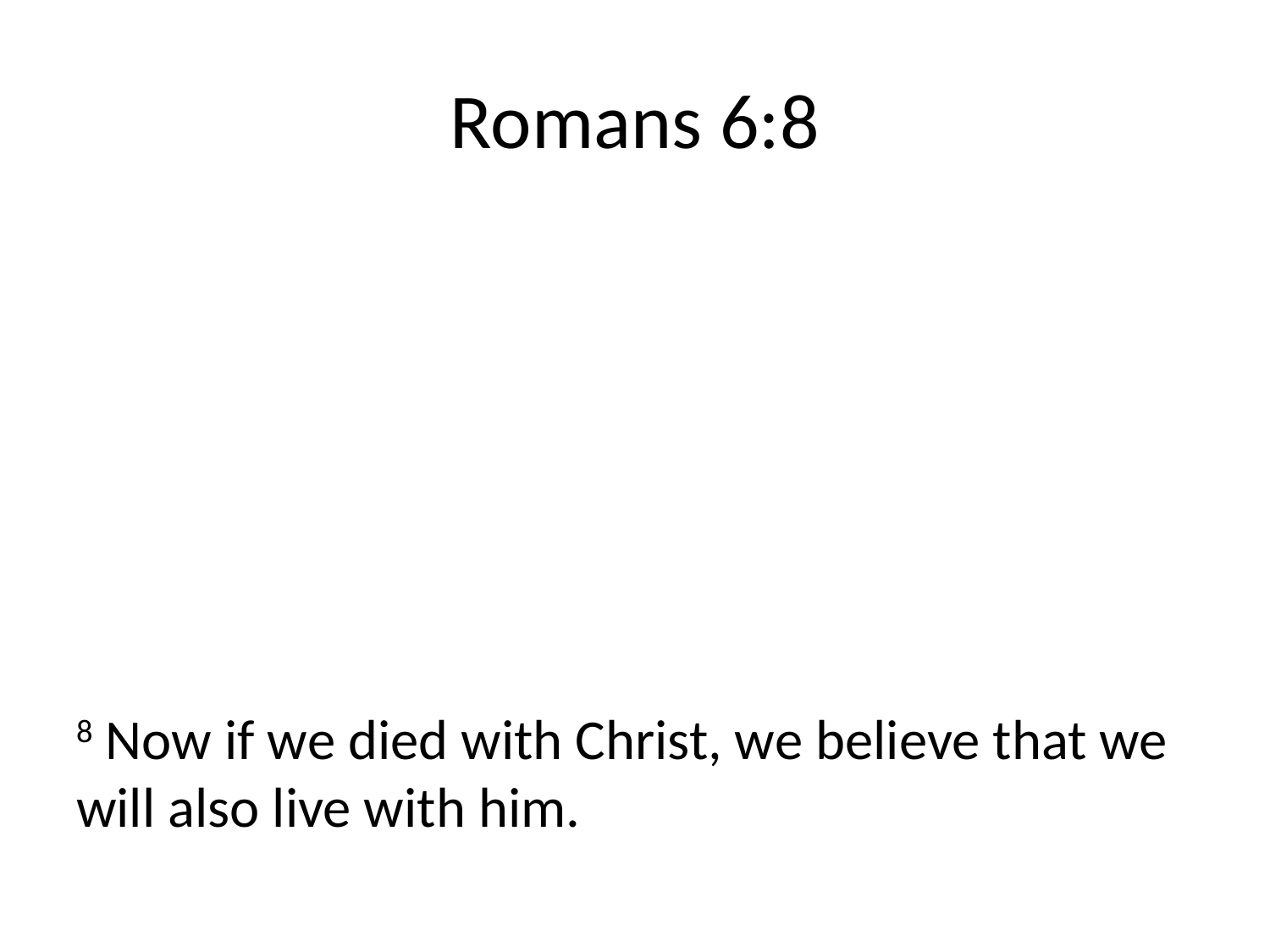

# Romans 6:8

8 Now if we died with Christ, we believe that we will also live with him.